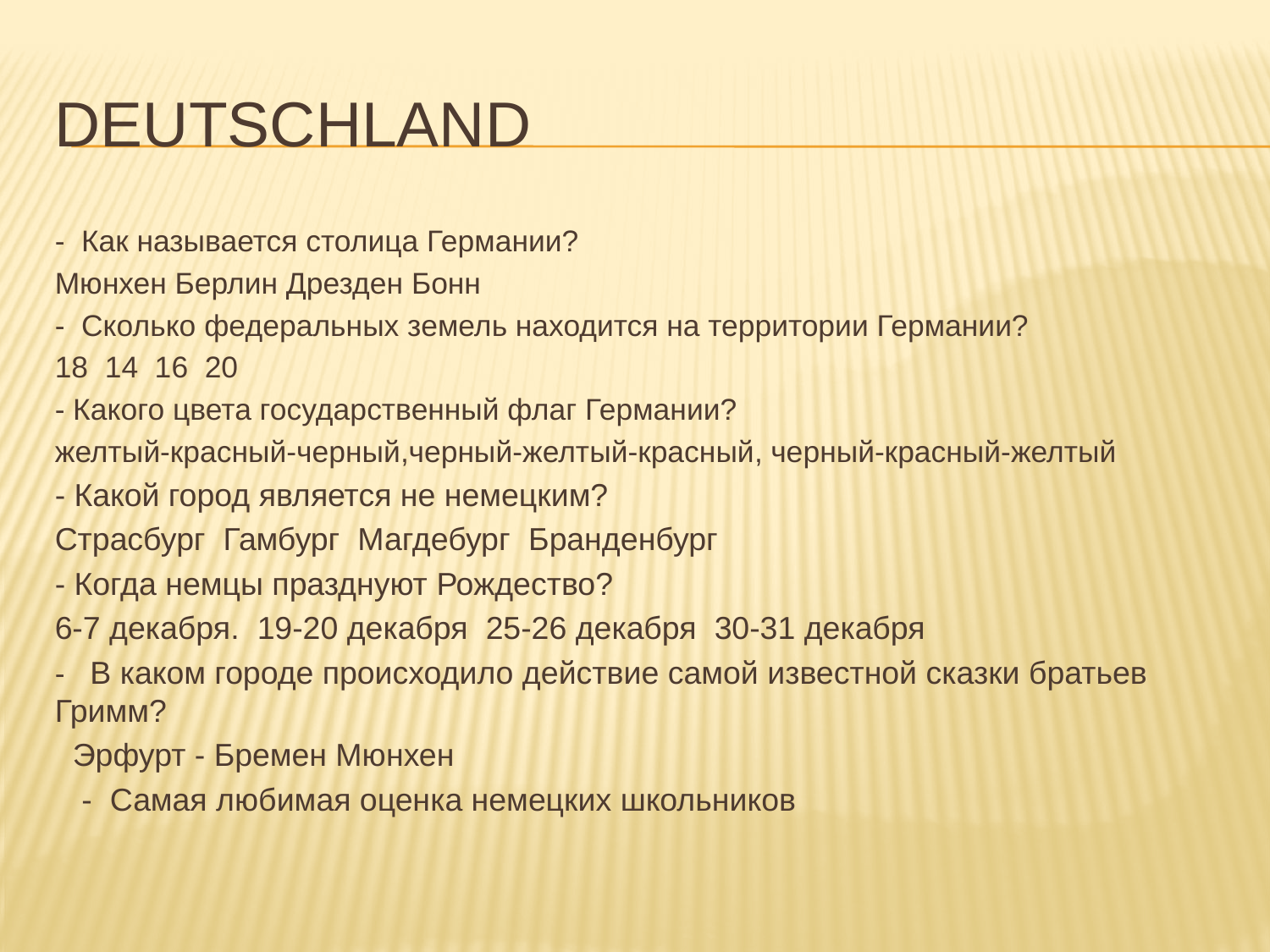

# deutschland
-  Как называется столица Германии?
Мюнхен Берлин Дрезден Бонн
-  Сколько федеральных земель находится на территории Германии?
18  14  16  20
- Какого цвета государственный флаг Германии?
желтый-красный-черный,черный-желтый-красный, черный-красный-желтый
- Какой город является не немецким?
Страсбург  Гамбург  Магдебург  Бранденбург
- Когда немцы празднуют Рождество?
6-7 декабря.  19-20 декабря  25-26 декабря  30-31 декабря
-   В каком городе происходило действие самой известной сказки братьев Гримм?
  Эрфурт - Бремен Мюнхен
   -  Самая любимая оценка немецких школьников